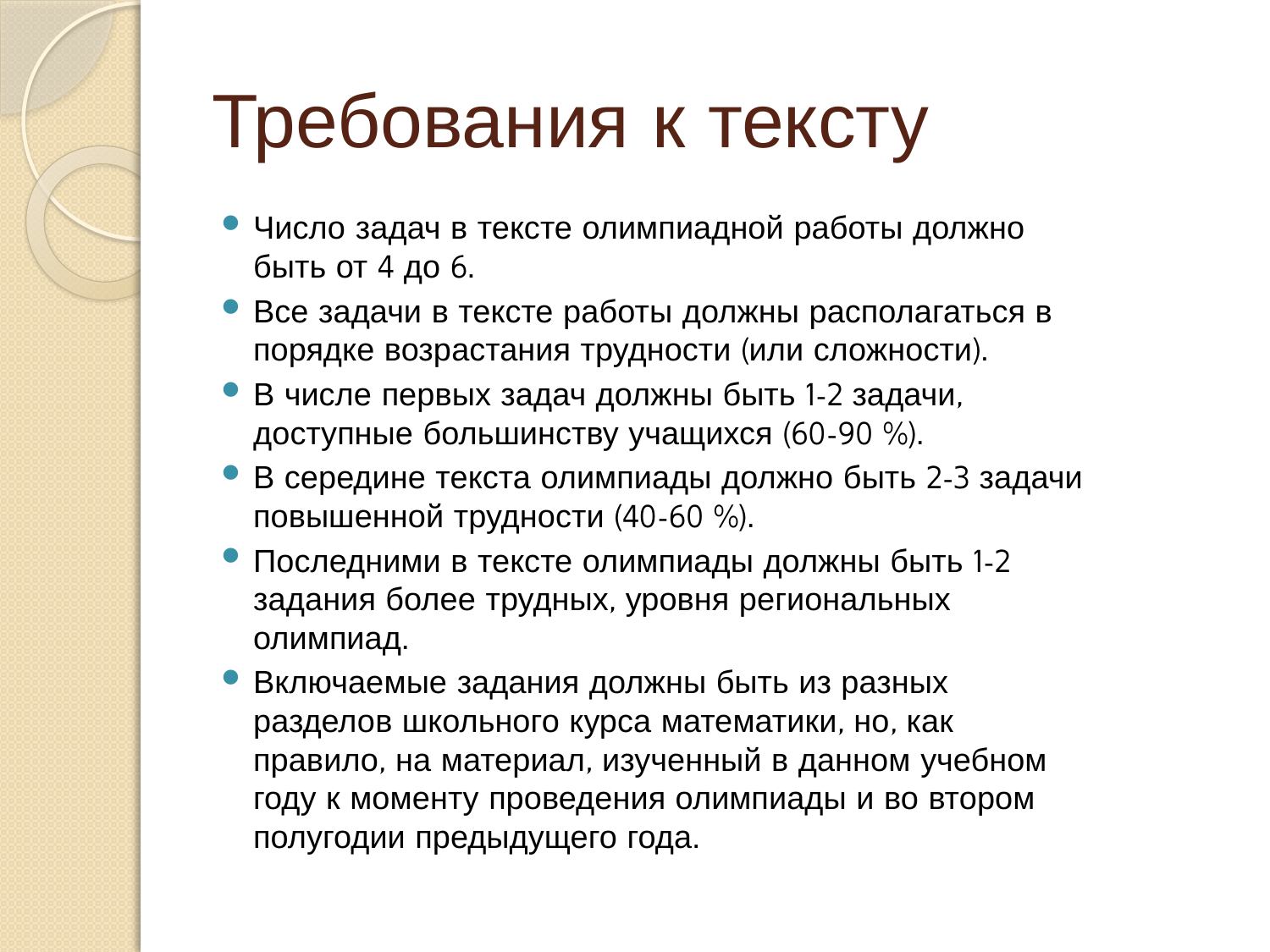

# Требования к тексту
Число задач в тексте олимпиадной работы должно
быть от 4 до 6.
Все задачи в тексте работы должны располагаться в 
порядке возрастания трудности (или сложности).
В числе первых задач должны быть 1-2 задачи,
доступные большинству учащихся (60-90 %).
В середине текста олимпиады должно быть 2-3 задачи
повышенной трудности (40-60 %).
Последними в тексте олимпиады должны быть 1-2 
задания более трудных, уровня региональных
олимпиад.
Включаемые задания должны быть из разных
разделов школьного курса математики, но, как
правило, на материал, изученный в данном учебном
году к моменту проведения олимпиады и во втором
полугодии предыдущего года.